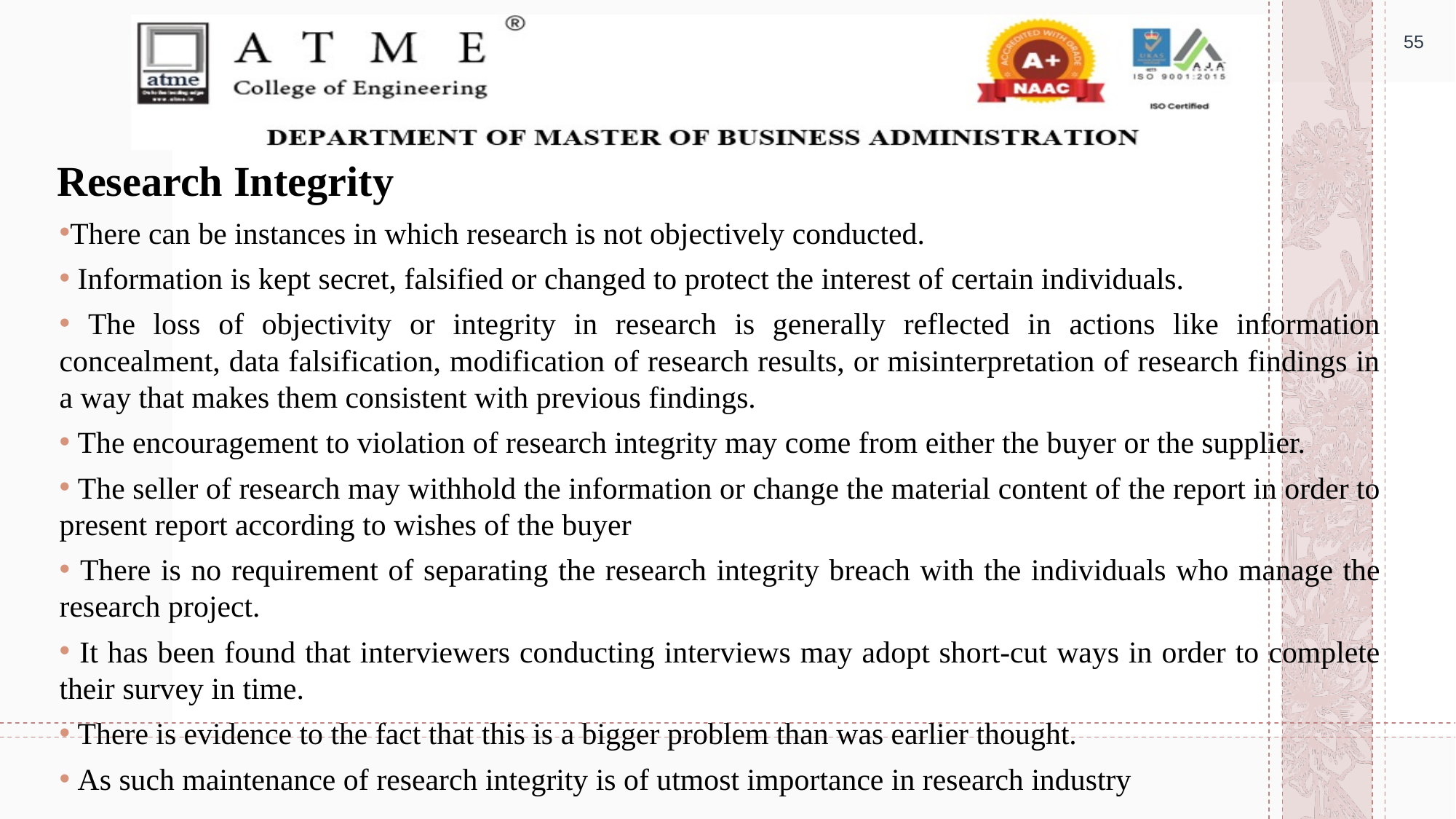

55
# Research Integrity
There can be instances in which research is not objectively conducted.
 Information is kept secret, falsified or changed to protect the interest of certain individuals.
 The loss of objectivity or integrity in research is generally reflected in actions like information concealment, data falsification, modification of research results, or misinterpretation of research findings in a way that makes them consistent with previous findings.
 The encouragement to violation of research integrity may come from either the buyer or the supplier.
 The seller of research may withhold the information or change the material content of the report in order to present report according to wishes of the buyer
 There is no requirement of separating the research integrity breach with the individuals who manage the research project.
 It has been found that interviewers conducting interviews may adopt short-cut ways in order to complete their survey in time.
 There is evidence to the fact that this is a bigger problem than was earlier thought.
 As such maintenance of research integrity is of utmost importance in research industry